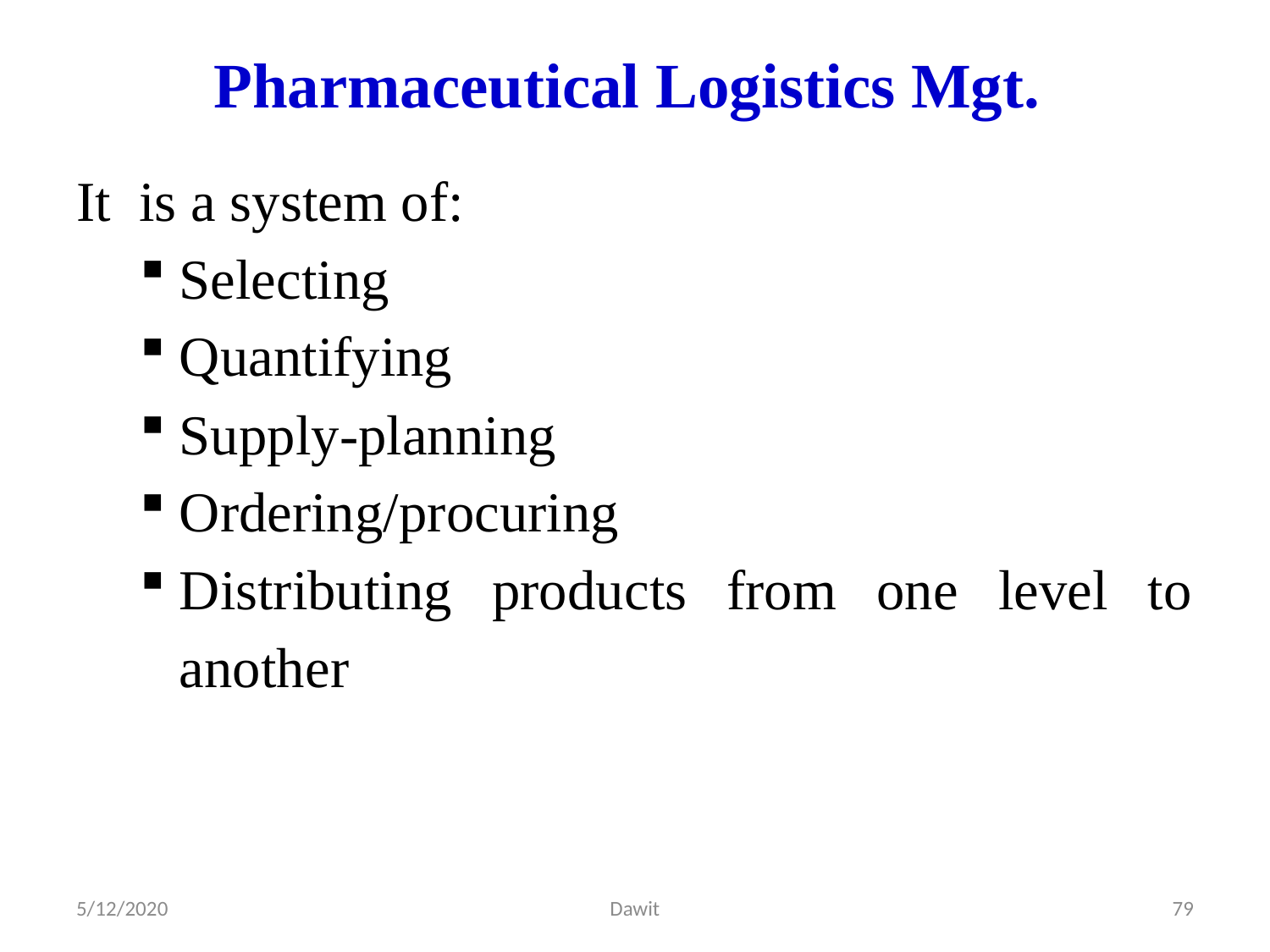

# Pharmaceutical Logistics Mgt.
It  is a system of:
Selecting
Quantifying
Supply-planning
Ordering/procuring
Distributing products from one level to another
5/12/2020
Dawit
79